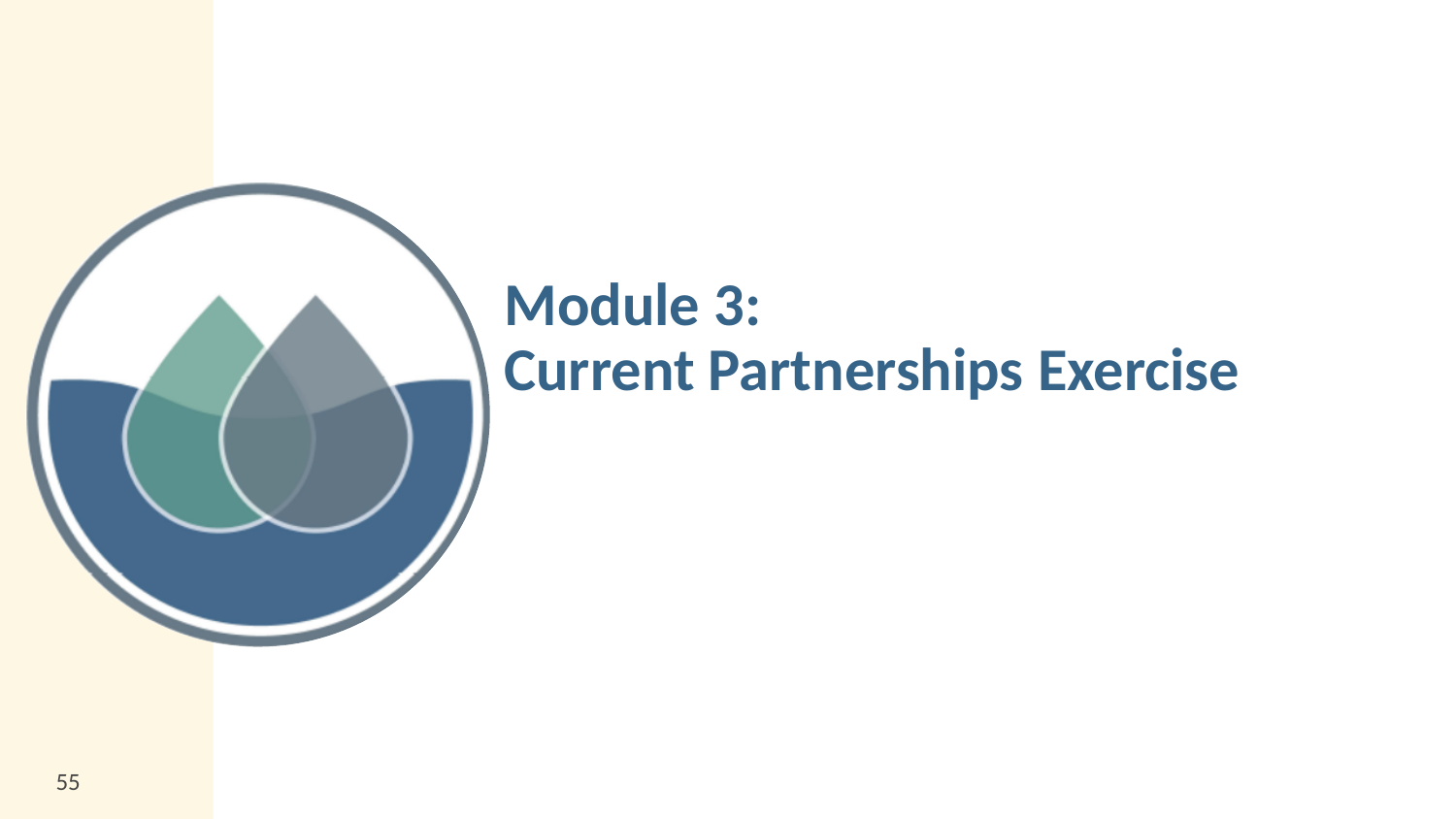

# Module 3: Current Partnerships Exercise
55